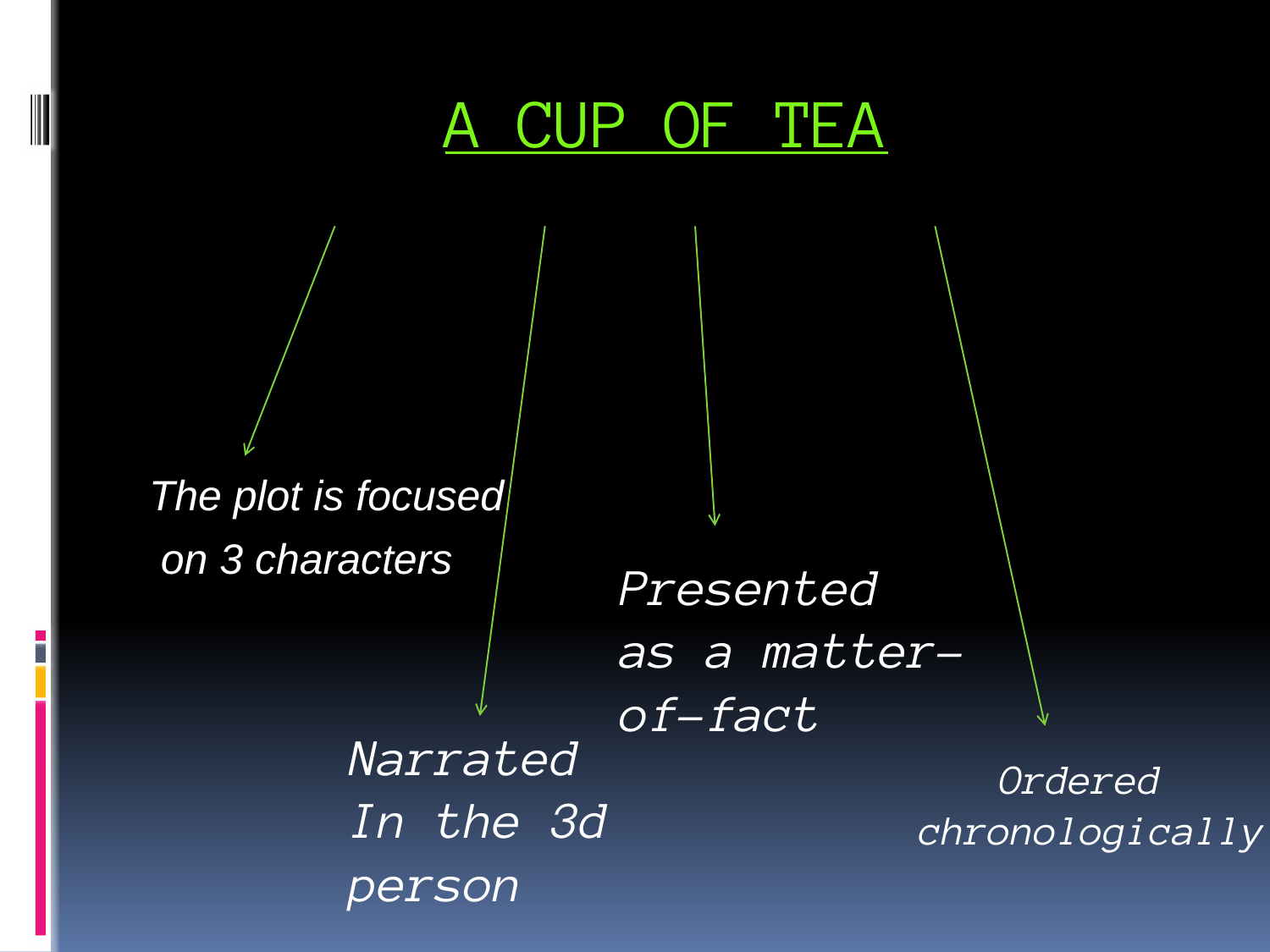

# A CUP OF TEA

The plot is focused
 on 3 characters
Presented
as a matter-
of-fact
Narrated
In the 3d
person
Ordered
chronologically